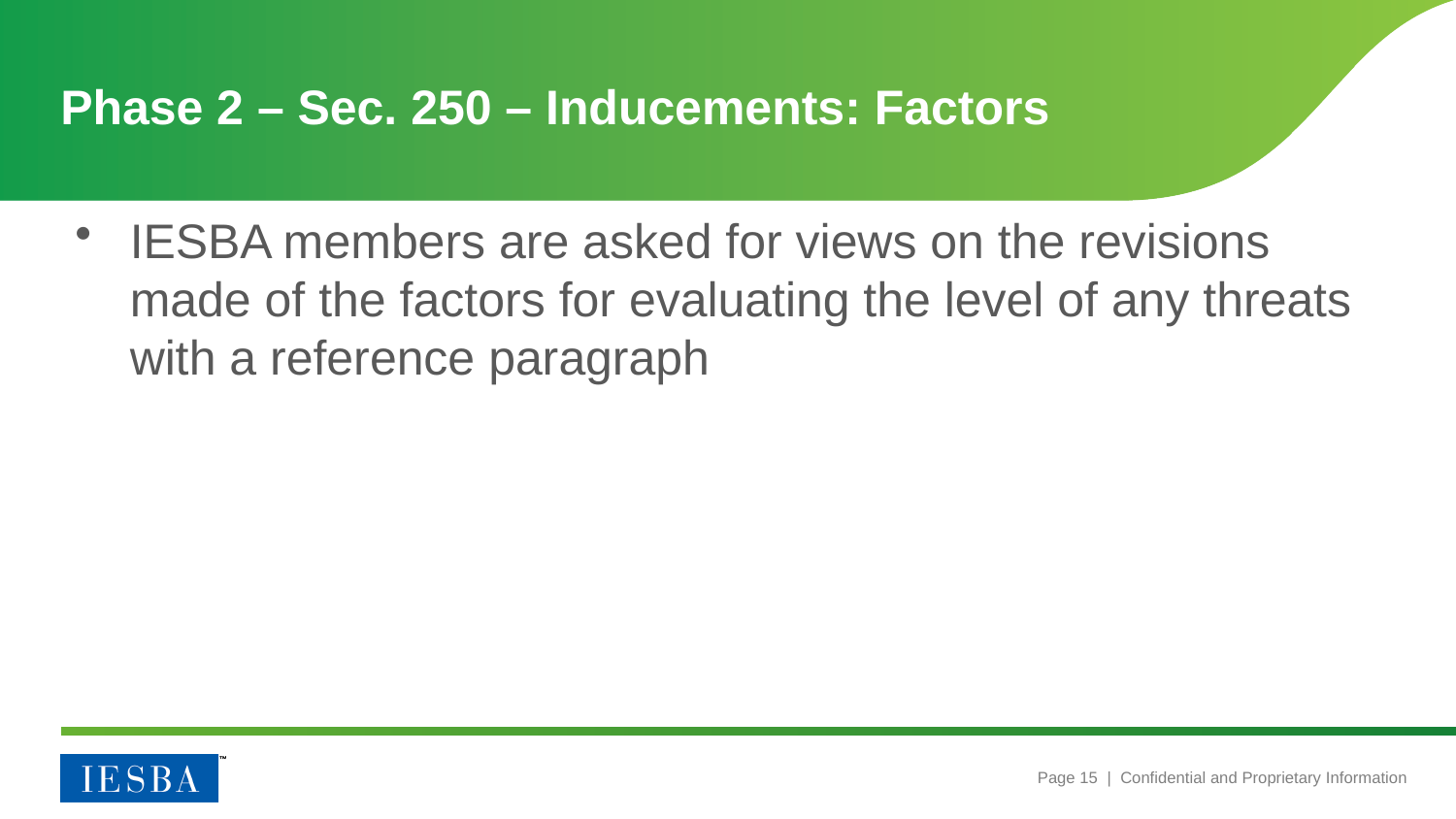

# Phase 2 – Sec. 250 – Inducements: Factors
IESBA members are asked for views on the revisions made of the factors for evaluating the level of any threats with a reference paragraph